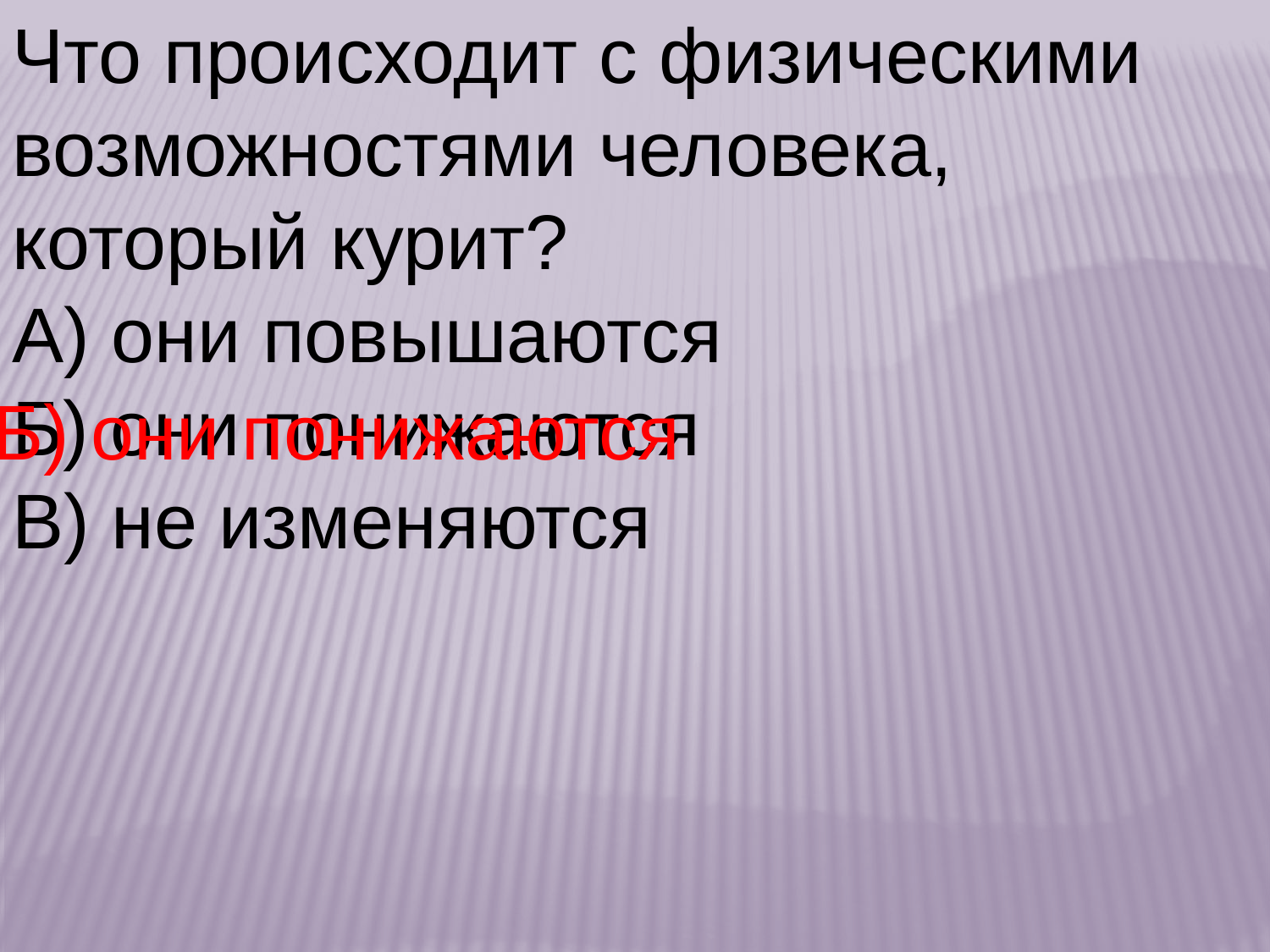

Что происходит с физическими возможностями человека, который курит?
А) они повышаются
Б) они понижаются
В) не изменяются
Б) они понижаются